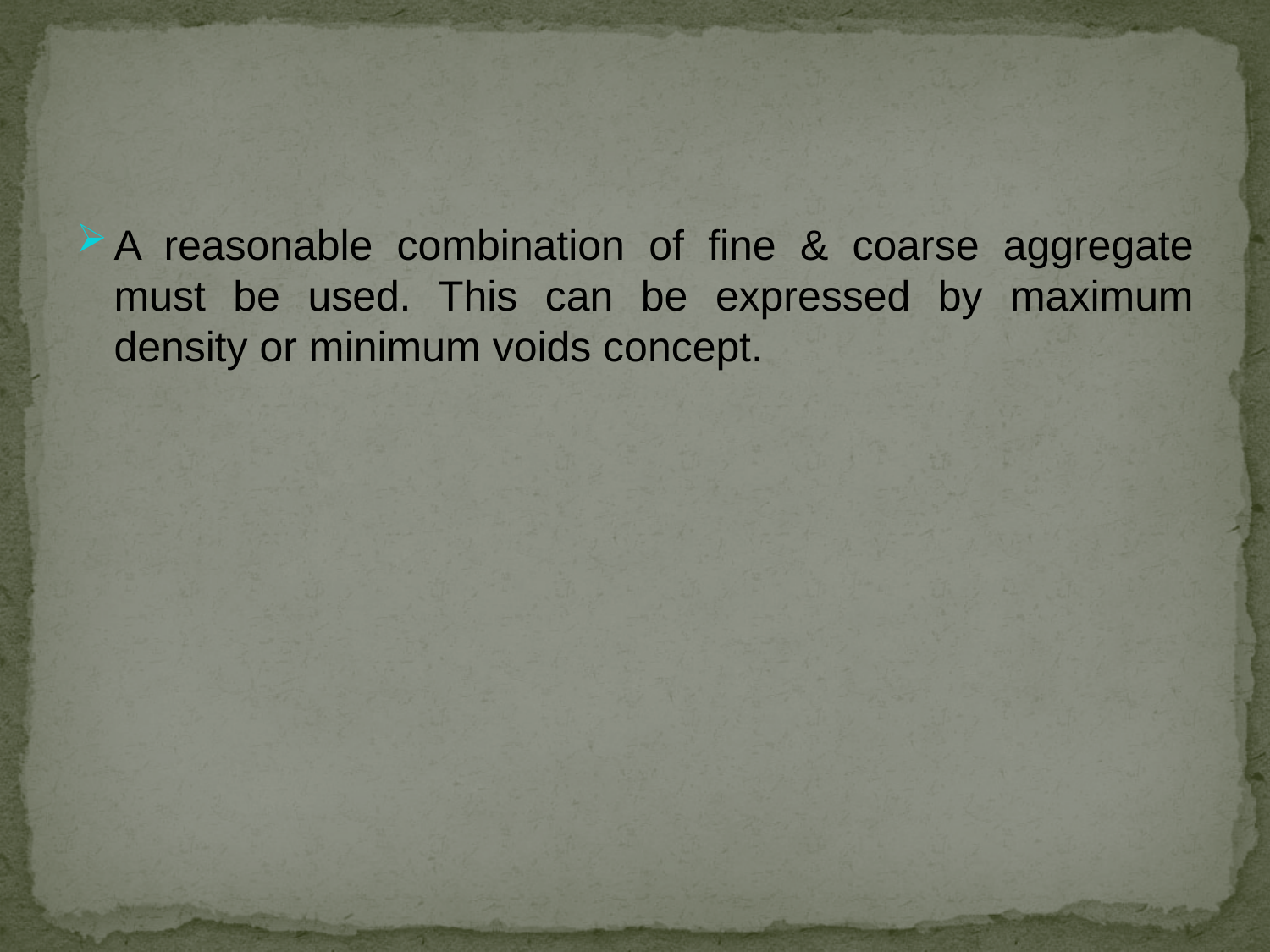

A reasonable combination of fine & coarse aggregate must be used. This can be expressed by maximum density or minimum voids concept.